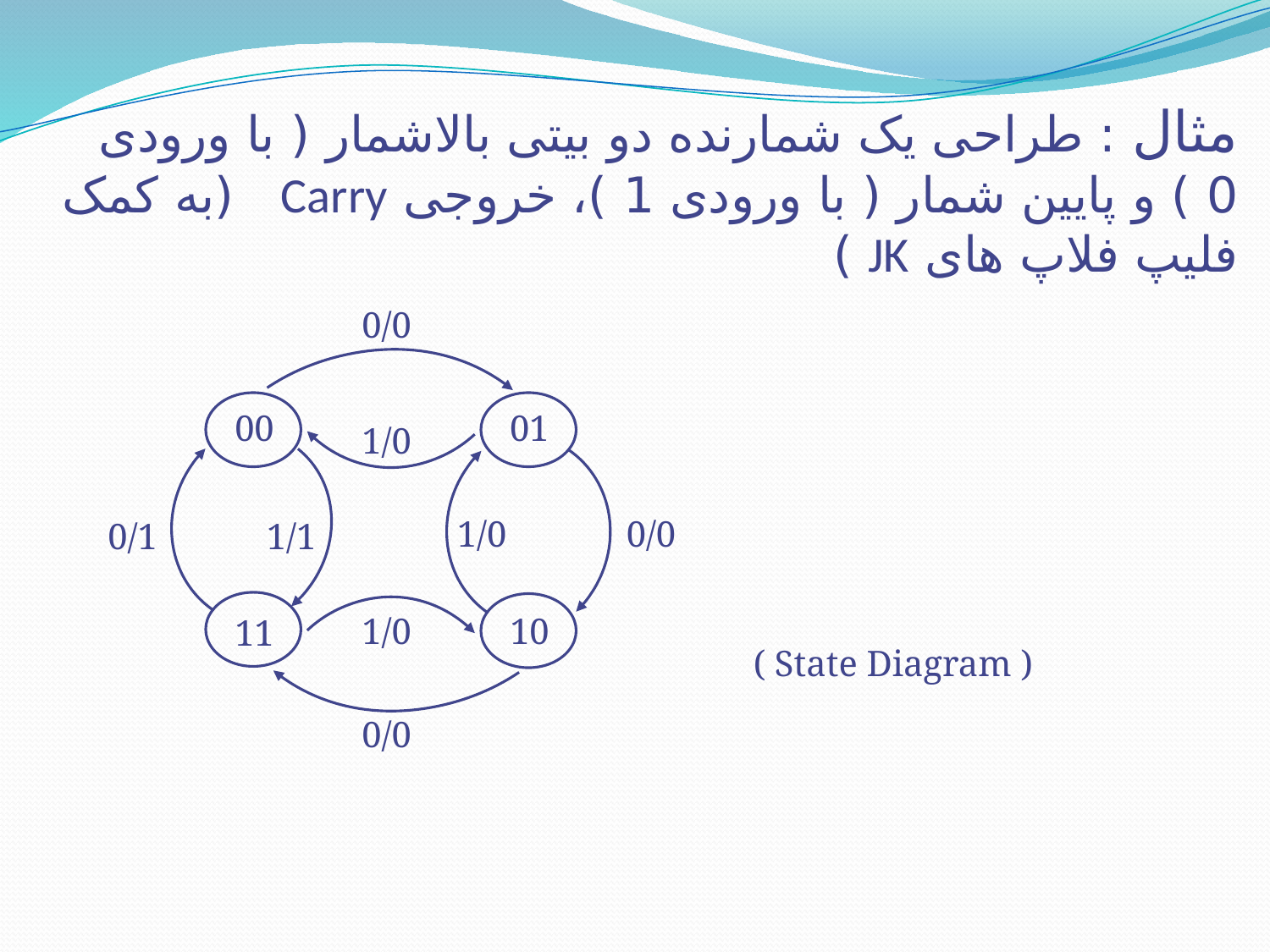

# مثال : طراحی یک شمارنده دو بیتی بالاشمار ( با ورودی 0 ) و پایین شمار ( با ورودی 1 )، خروجی Carry   (به کمک فلیپ فلاپ های JK )
0/0

00
01
1/0

1/0
0/0
0/1
1/1

1/0
10
11
( State Diagram )
0/0